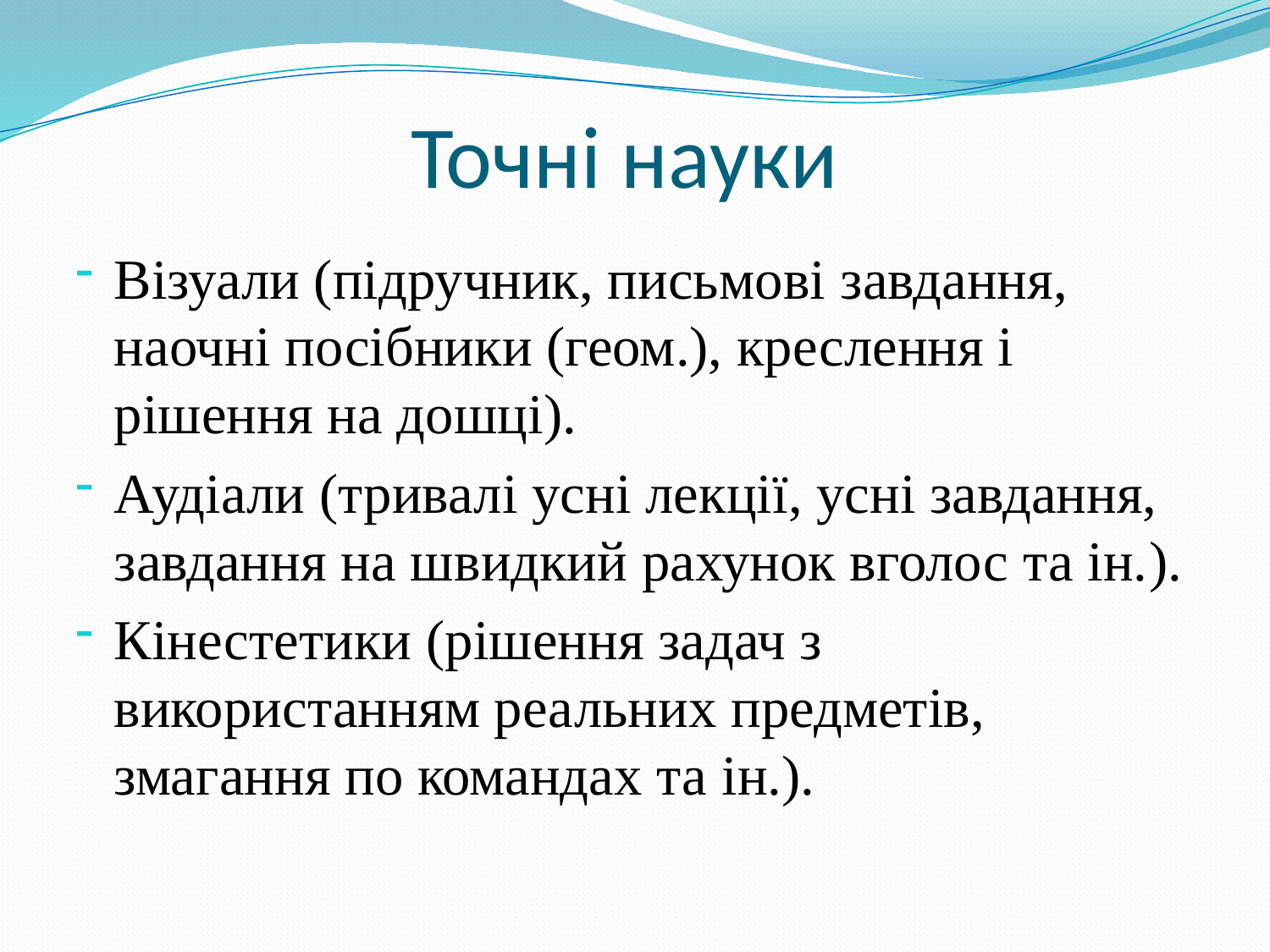

# Точні науки
Візуали (підручник, письмові завдання, наочні посібники (геом.), креслення і рішення на дошці).
Аудіали (тривалі усні лекції, усні завдання, завдання на швидкий рахунок вголос та ін.).
Кінестетики (рішення задач з використанням реальних предметів, змагання по командах та ін.).